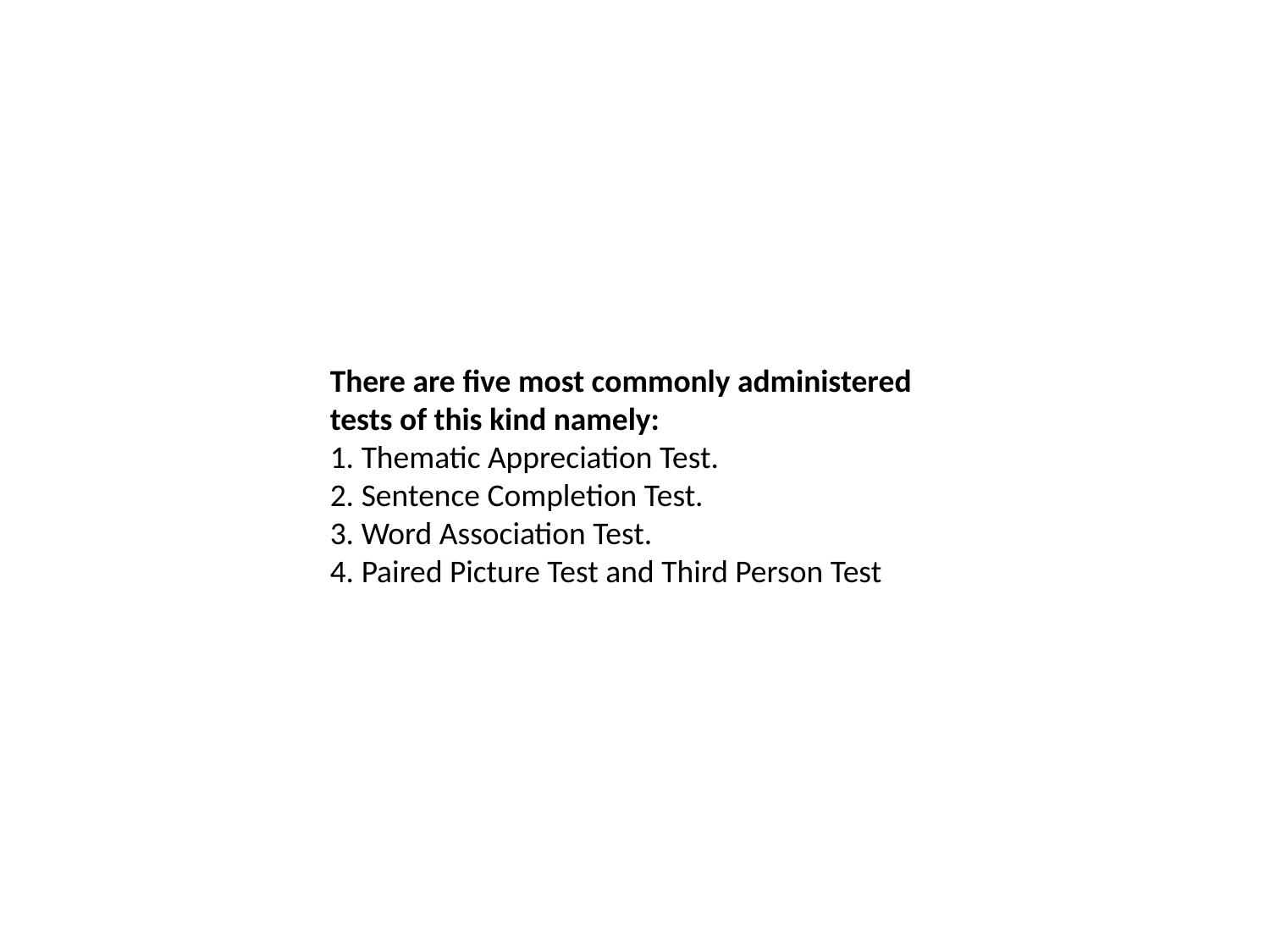

There are five most commonly administered tests of this kind namely:
1. Thematic Appreciation Test.
2. Sentence Completion Test.
3. Word Association Test.
4. Paired Picture Test and Third Person Test